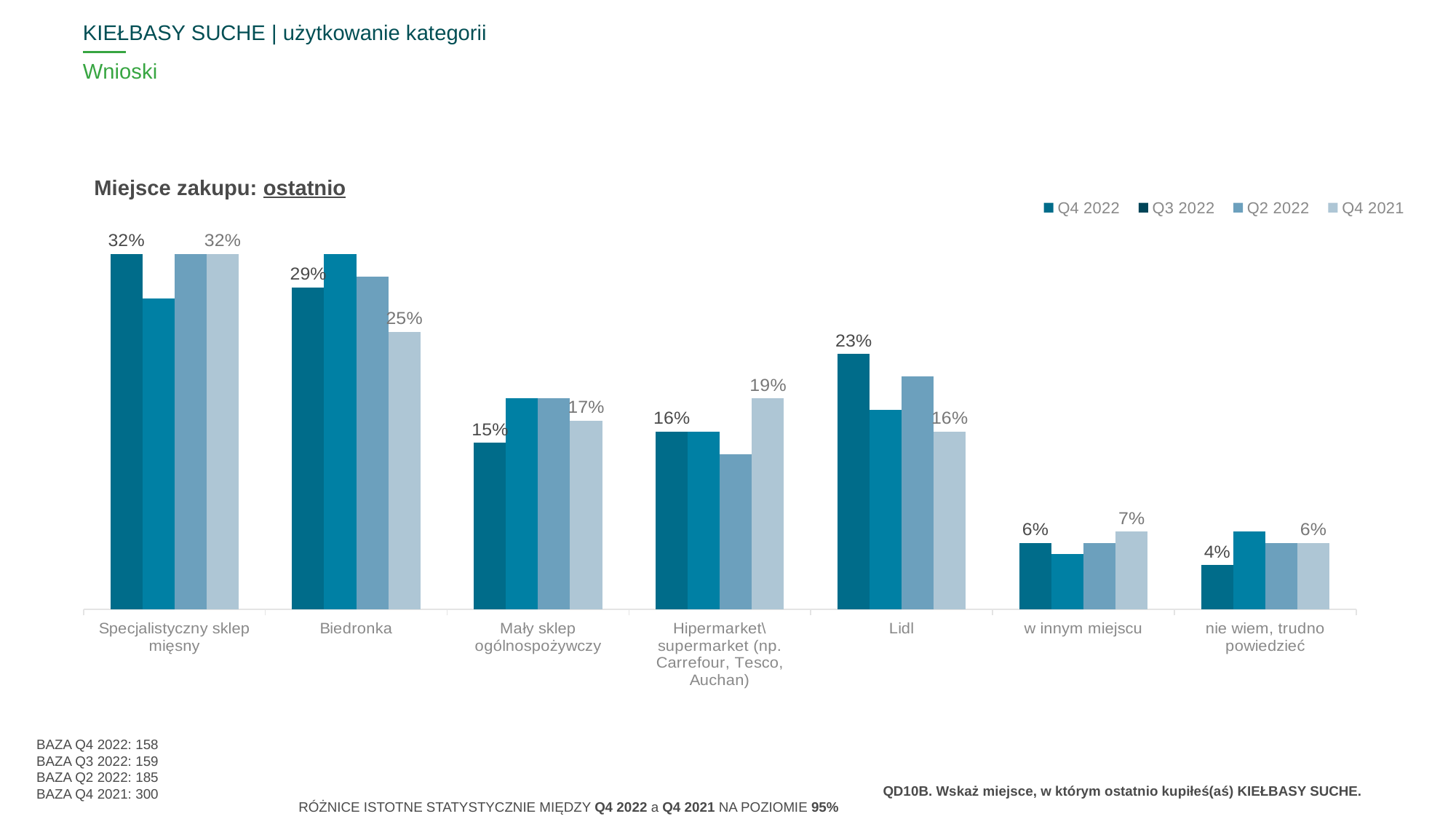

KIEŁBASY SUCHE | użytkowanie kategorii
# Wnioski

### Chart

| Category | Q4 2022 | Q3 2022 | Q2 2022 | Q4 2021 |
|---|---|---|---|---|
|  | None | None | None | None |
|  | None | None | None | None |
|  | None | None | None | None |
|  | None | None | None | None |
|  | None | None | None | None |
|  | None | None | None | None |
|  | None | None | None | None |
Miejsce zakupu: ostatnio

### Chart

| Category | Q4 2022 | Q3 2022 | Q2 2022 | Q4 2021 |
|---|---|---|---|---|
| Specjalistyczny sklep mięsny | 0.32 | 0.28 | 0.32 | 0.32 |
| Biedronka | 0.29 | 0.32 | 0.3 | 0.25 |
| Mały sklep ogólnospożywczy | 0.15 | 0.19 | 0.19 | 0.17 |
| Hipermarket\supermarket (np. Carrefour, Tesco, Auchan) | 0.16 | 0.16 | 0.14 | 0.19 |
| Lidl | 0.23 | 0.18 | 0.21 | 0.16 |
| w innym miejscu | 0.06 | 0.05 | 0.06 | 0.07 |
| nie wiem, trudno powiedzieć | 0.04 | 0.07 | 0.06 | 0.06 |
BAZA Q4 2022: 158
BAZA Q3 2022: 159
BAZA Q2 2022: 185
BAZA Q4 2021: 300
QD10B. Wskaż miejsce, w którym ostatnio kupiłeś(aś) KIEŁBASY SUCHE.
RÓŻNICE ISTOTNE STATYSTYCZNIE MIĘDZY Q4 2022 a Q4 2021 NA POZIOMIE 95%